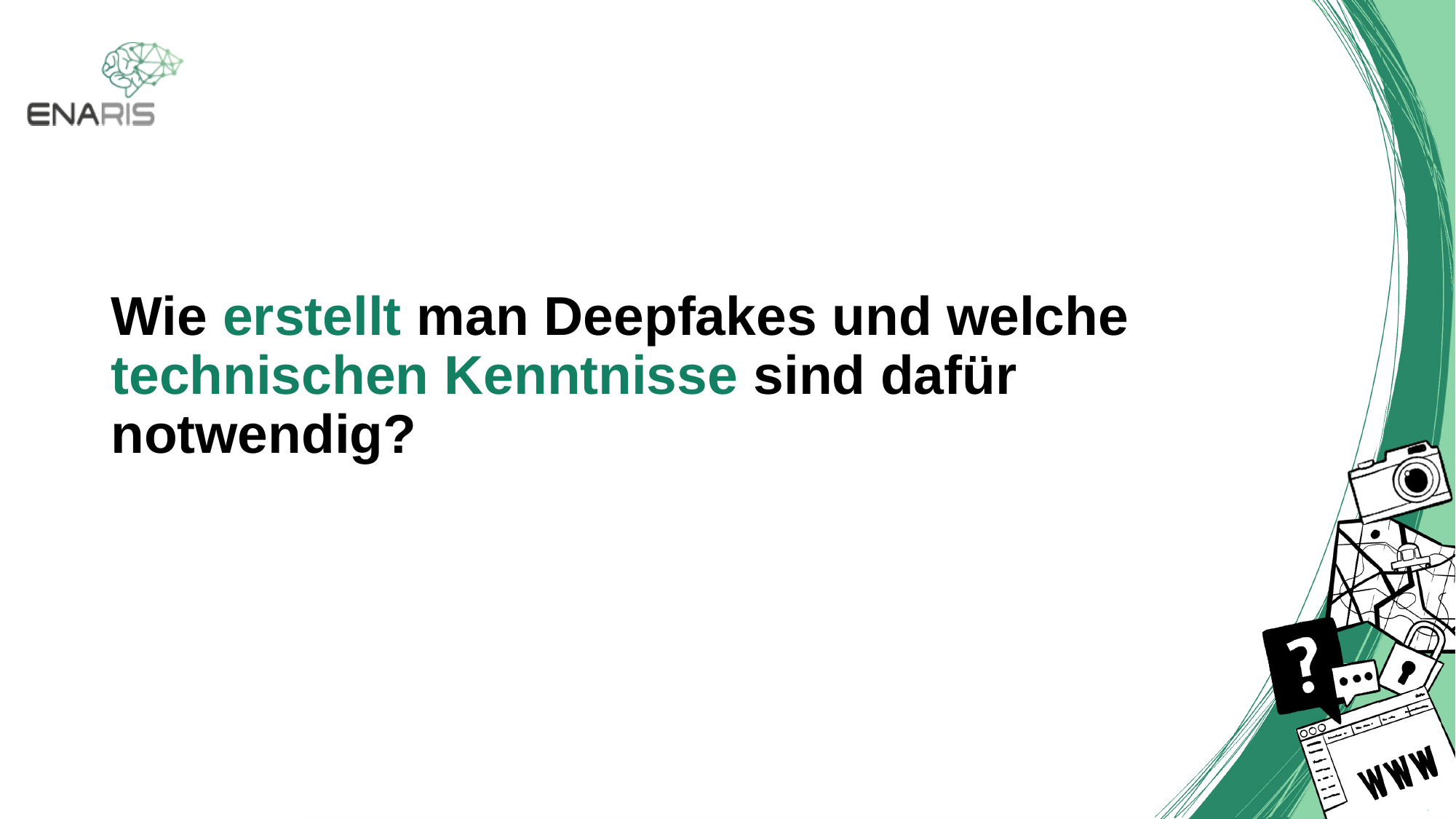

# Wie erstellt man Deepfakes und welche technischen Kenntnisse sind dafür notwendig?